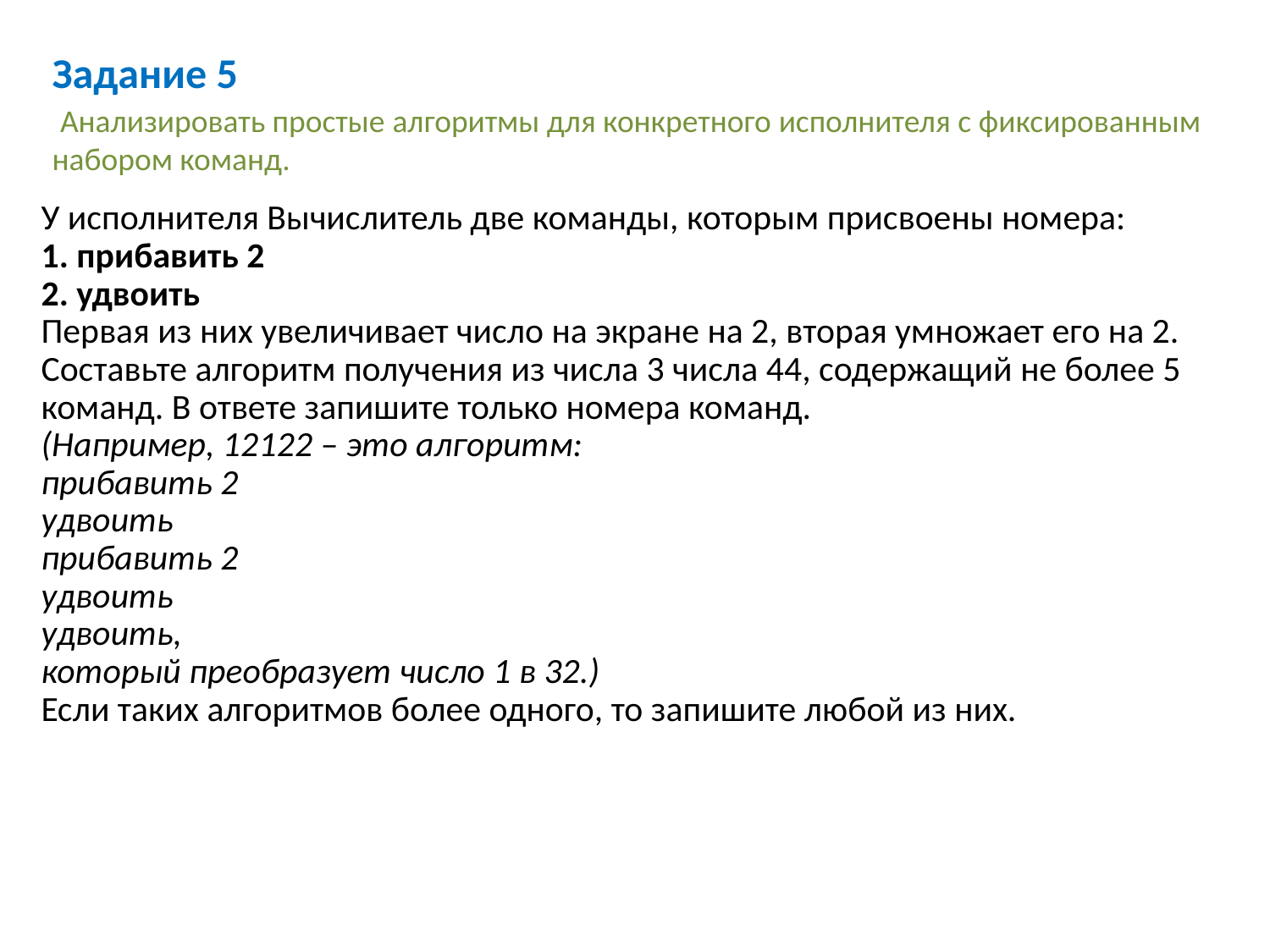

Задание 5
 Анализировать простые алгоритмы для конкретного исполнителя с фиксированным набором команд.
| У исполнителя Вычислитель две команды, которым присвоены номера: 1. прибавить 2 2. удвоить Первая из них увеличивает число на экране на 2, вторая умножает его на 2. Составьте алгоритм получения из числа 3 числа 44, содержащий не более 5 команд. В ответе запишите только номера команд. (Например, 12122 – это алгоритм: прибавить 2 удвоить прибавить 2 удвоить удвоить, который преобразует число 1 в 32.) Если таких алгоритмов более одного, то запишите любой из них. |
| --- |